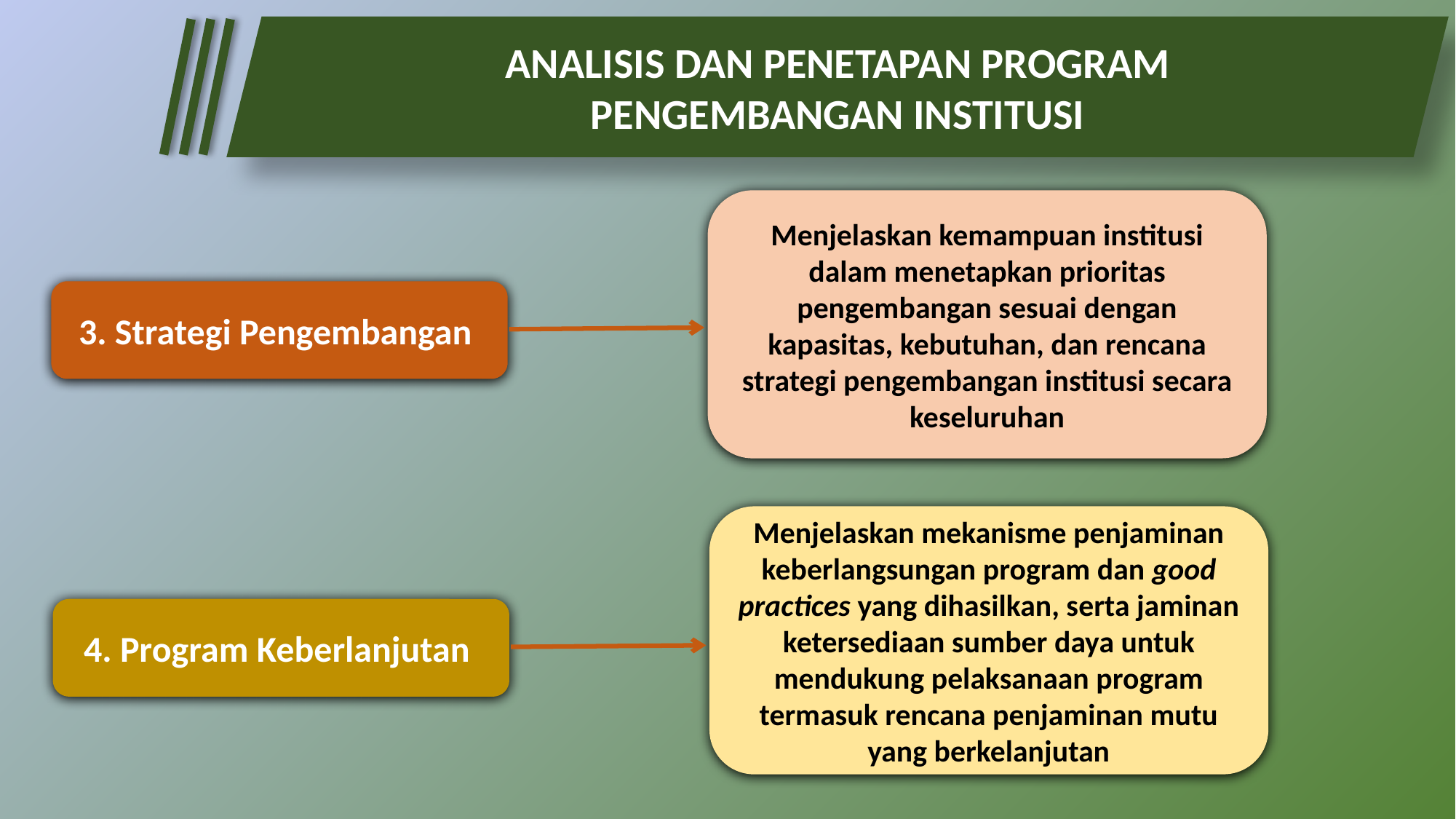

ANALISIS DAN PENETAPAN PROGRAM PENGEMBANGAN INSTITUSI
Menjelaskan kemampuan institusi dalam menetapkan prioritas pengembangan sesuai dengan kapasitas, kebutuhan, dan rencana strategi pengembangan institusi secara keseluruhan
3. Strategi Pengembangan
Menjelaskan mekanisme penjaminan keberlangsungan program dan good practices yang dihasilkan, serta jaminan ketersediaan sumber daya untuk mendukung pelaksanaan program termasuk rencana penjaminan mutu yang berkelanjutan
4. Program Keberlanjutan